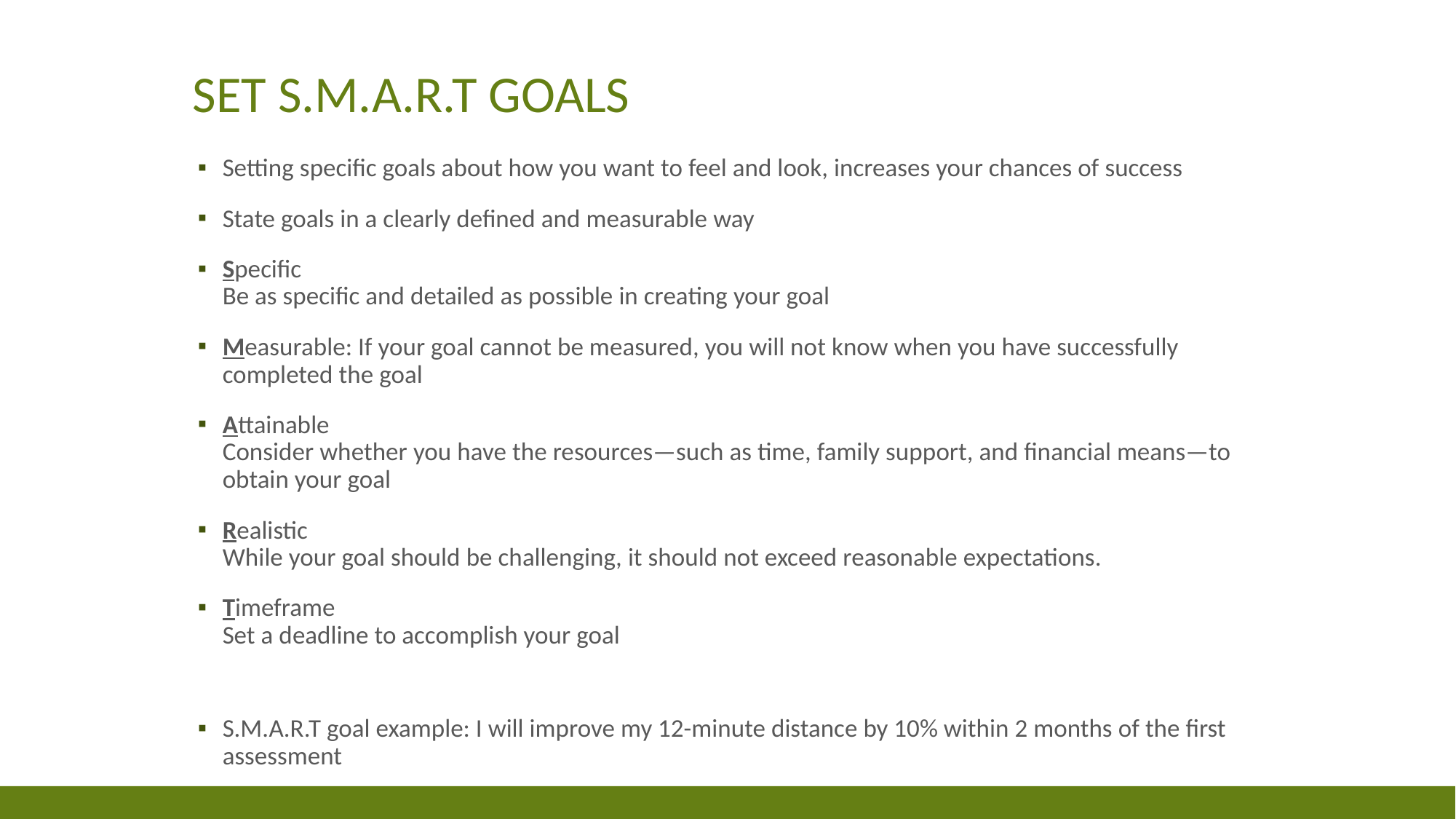

# Set S.M.A.R.T Goals
Setting specific goals about how you want to feel and look, increases your chances of success
State goals in a clearly defined and measurable way
Specific
Be as specific and detailed as possible in creating your goal
Measurable: If your goal cannot be measured, you will not know when you have successfully completed the goal
Attainable
Consider whether you have the resources—such as time, family support, and financial means—to obtain your goal
Realistic
While your goal should be challenging, it should not exceed reasonable expectations.
Timeframe
Set a deadline to accomplish your goal

S.M.A.R.T goal example: I will improve my 12-minute distance by 10% within 2 months of the first assessment